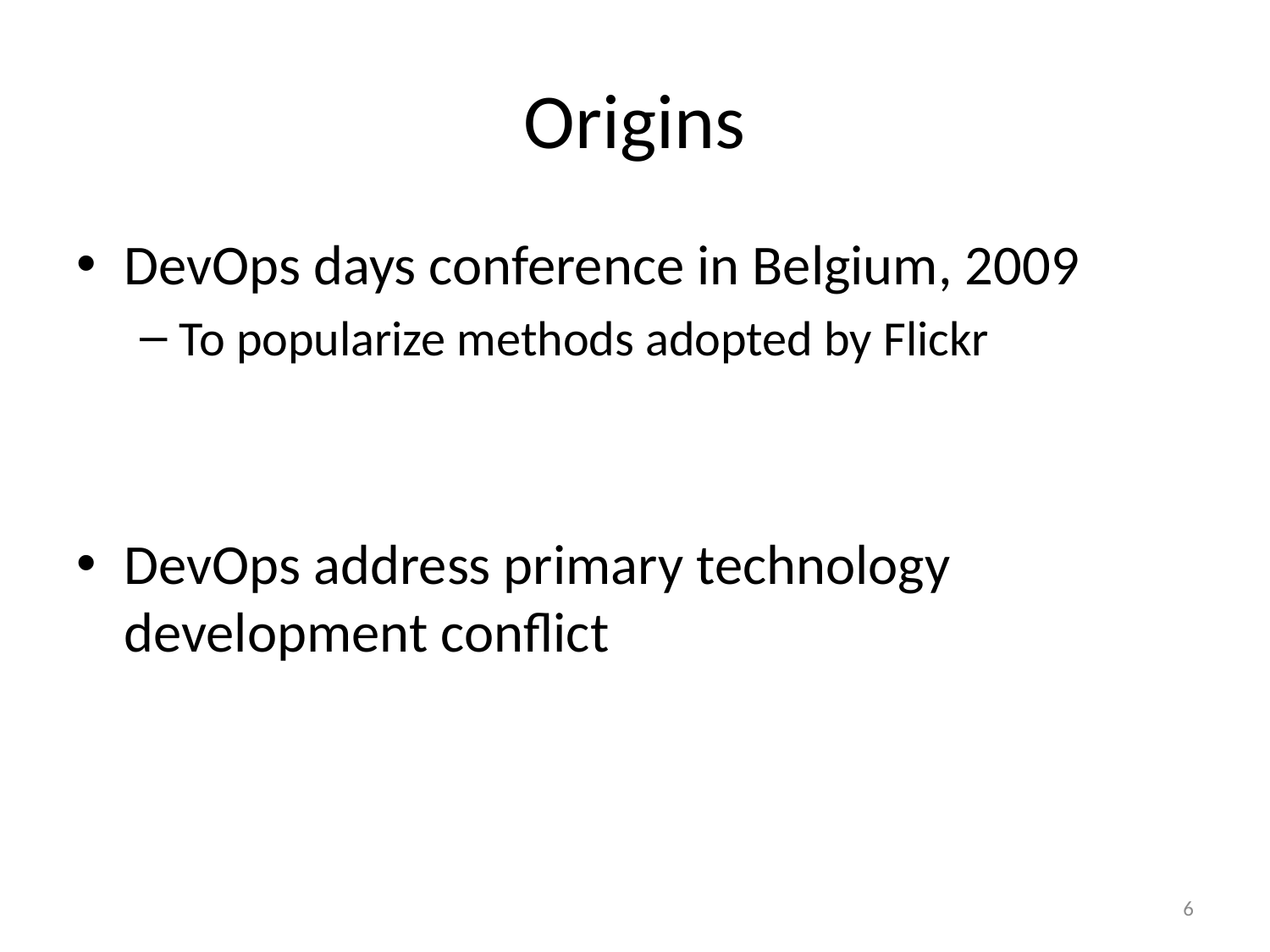

# Origins
DevOps days conference in Belgium, 2009
To popularize methods adopted by Flickr

DevOps address primary technology development conflict
6